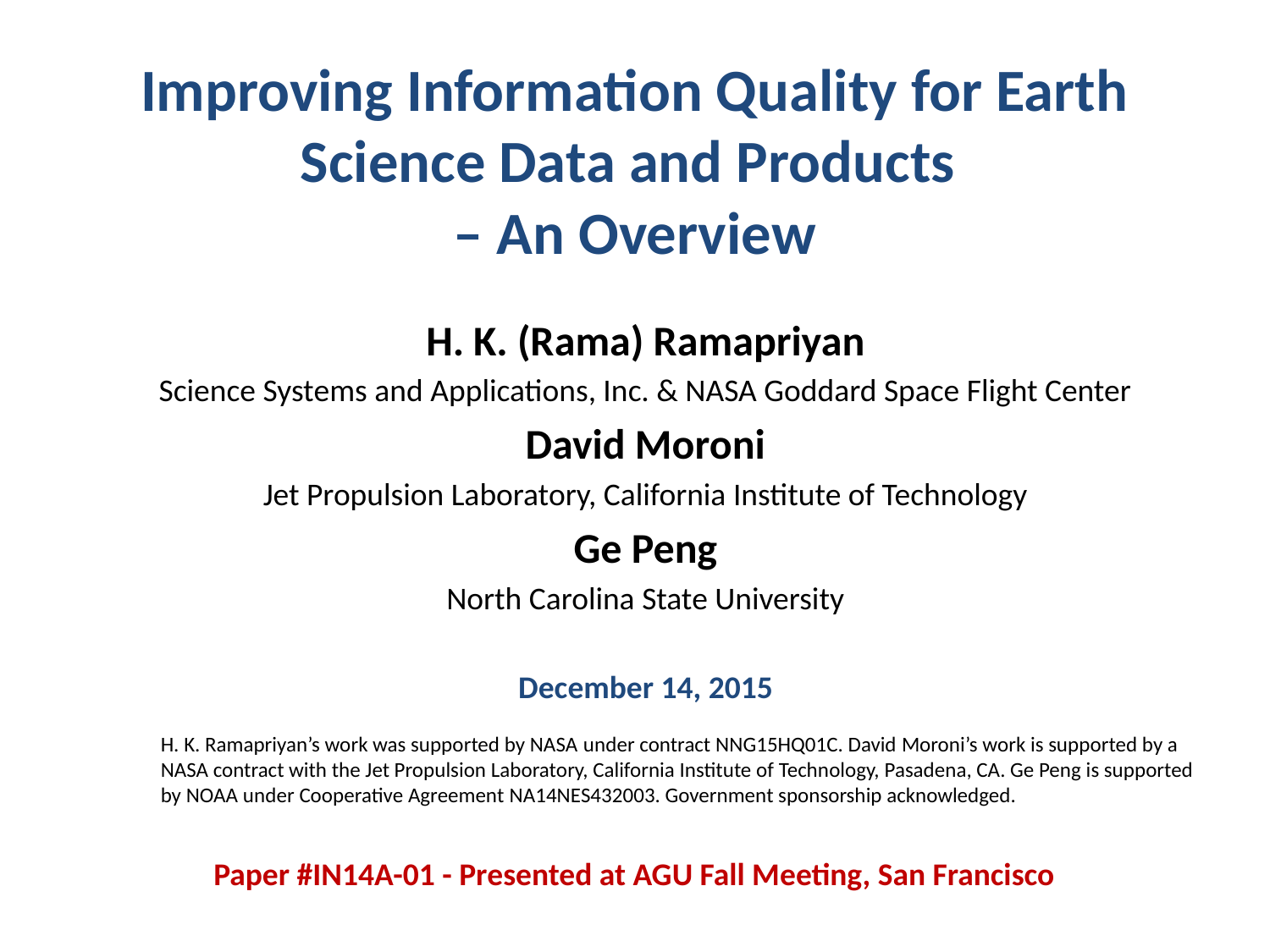

# Improving Information Quality for Earth Science Data and Products – An Overview
H. K. (Rama) Ramapriyan
Science Systems and Applications, Inc. & NASA Goddard Space Flight Center
David Moroni
Jet Propulsion Laboratory, California Institute of Technology
Ge Peng
North Carolina State University

December 14, 2015
H. K. Ramapriyan’s work was supported by NASA under contract NNG15HQ01C. David Moroni’s work is supported by a NASA contract with the Jet Propulsion Laboratory, California Institute of Technology, Pasadena, CA. Ge Peng is supported by NOAA under Cooperative Agreement NA14NES432003. Government sponsorship acknowledged.
Paper #IN14A-01 - Presented at AGU Fall Meeting, San Francisco